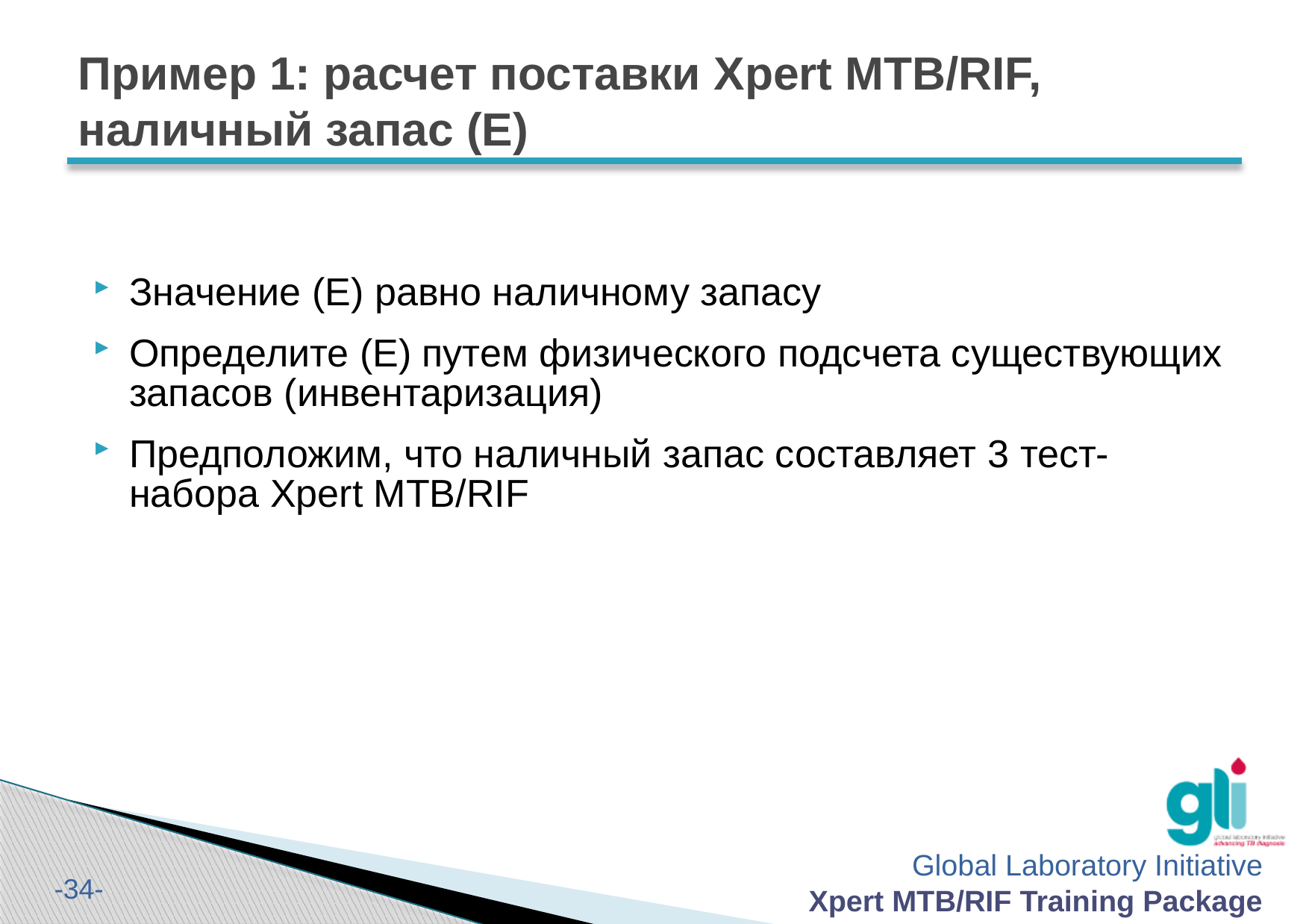

# Пример 1: расчет поставки Xpert MTB/RIF, наличный запас (E)

Значение (E) равно наличному запасу
Определите (E) путем физического подсчета существующих запасов (инвентаризация)
Предположим, что наличный запас составляет 3 тест-набора Xpert MTB/RIF